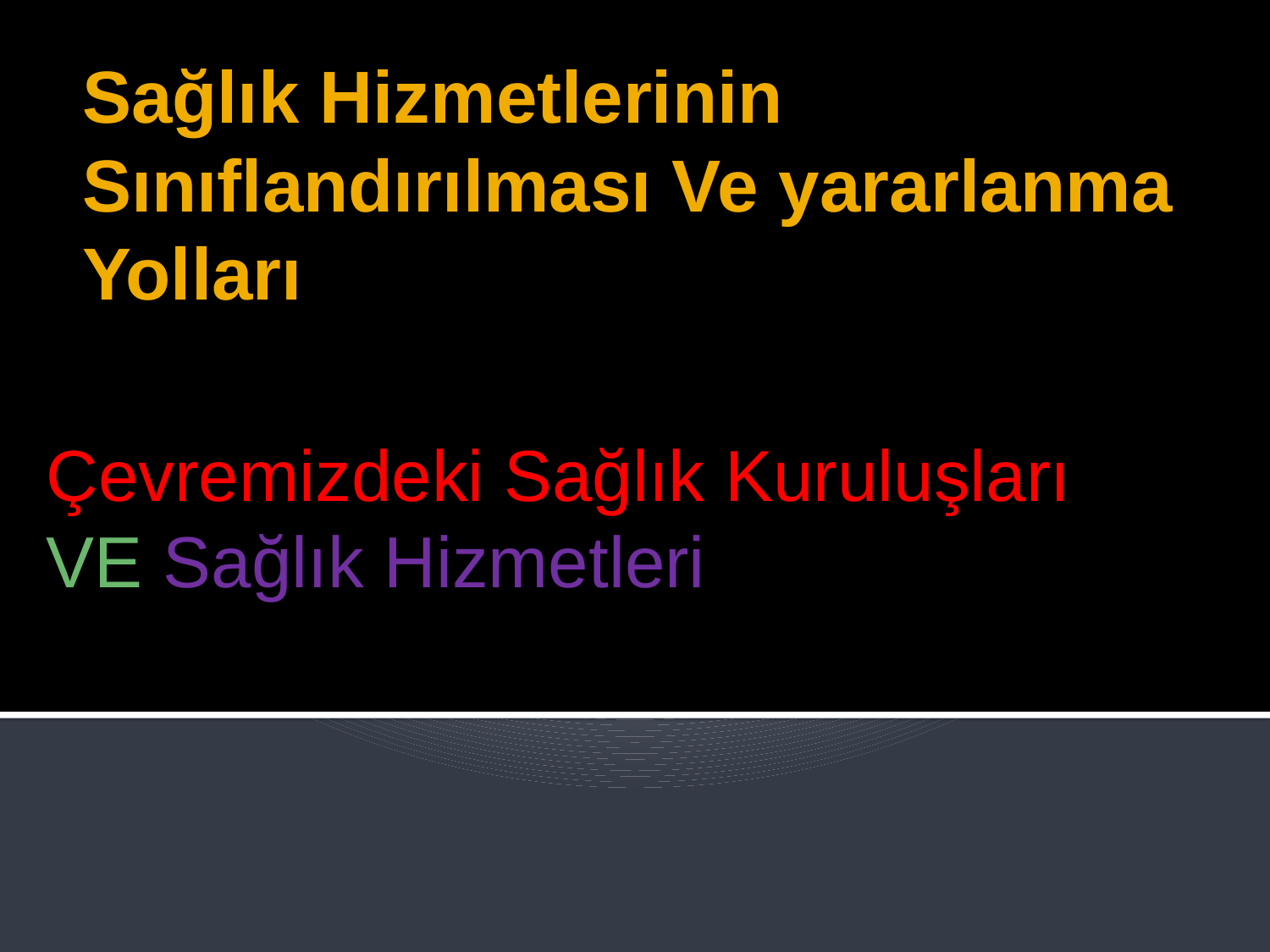

# Sağlık Hizmetlerinin Sınıflandırılması Ve yararlanma Yolları
Çevremizdeki Sağlık Kuruluşları   VE Sağlık Hizmetleri